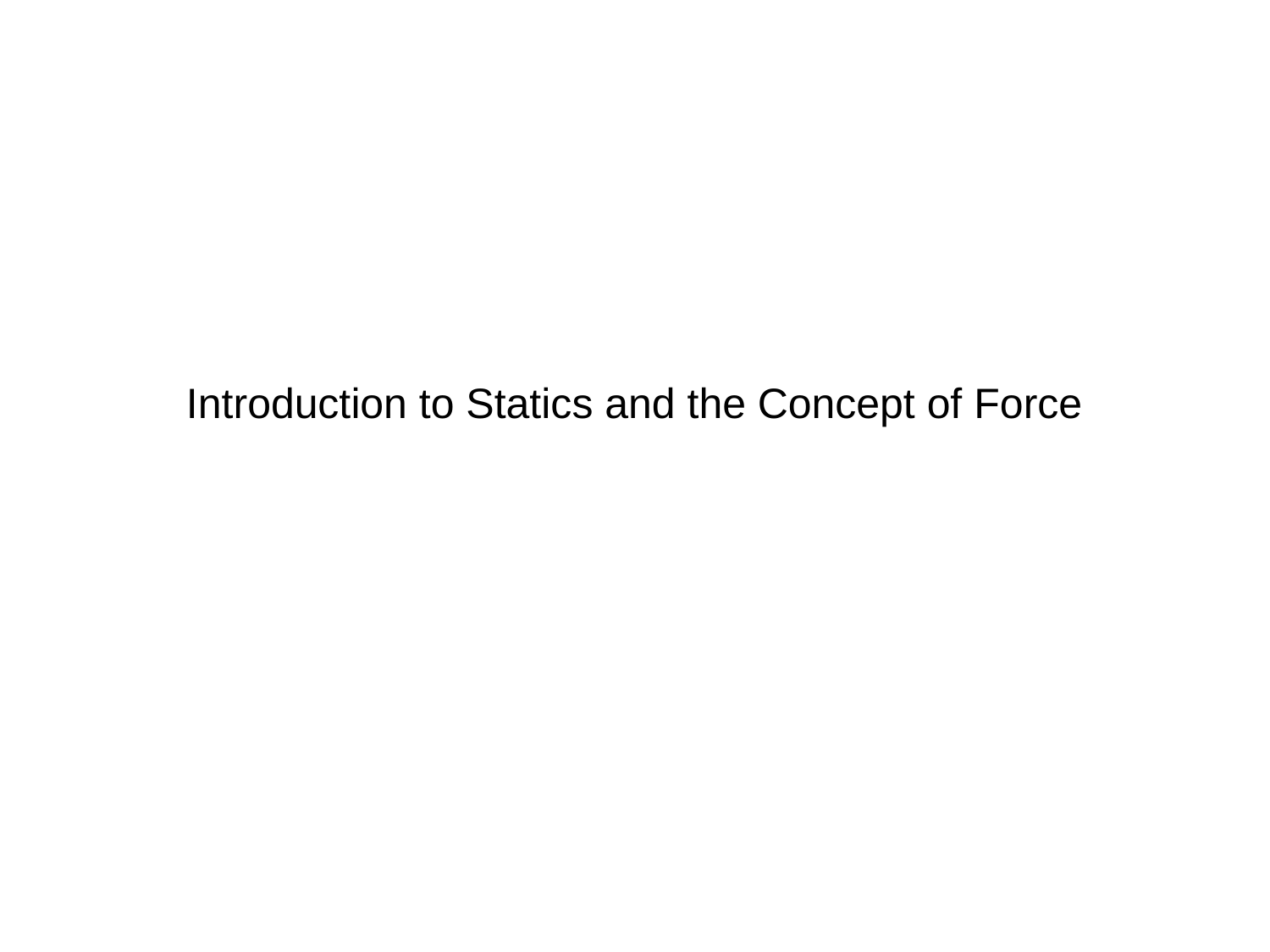

Introduction to Statics and the Concept of Force